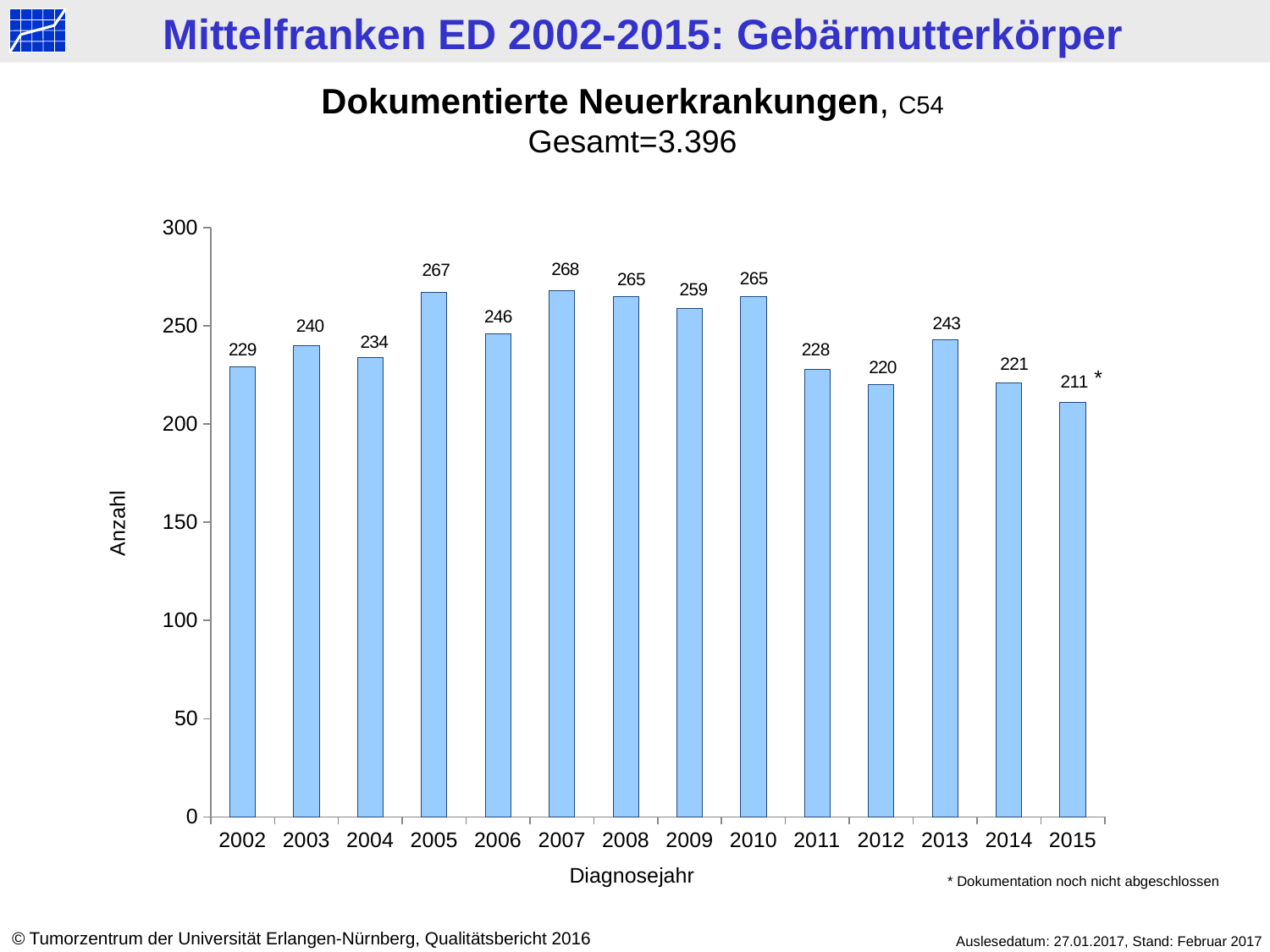

Dokumentierte Neuerkrankungen, C54
Gesamt=3.396

### Chart

| Category | Datenreihe 1 |
|---|---|
| 2002 | 229.0 |
| 2003 | 240.0 |
| 2004 | 234.0 |
| 2005 | 267.0 |
| 2006 | 246.0 |
| 2007 | 268.0 |
| 2008 | 265.0 |
| 2009 | 259.0 |
| 2010 | 265.0 |
| 2011 | 228.0 |
| 2012 | 220.0 |
| 2013 | 243.0 |
| 2014 | 221.0 |
| 2015 | 211.0 |
*
Anzahl
Diagnosejahr
* Dokumentation noch nicht abgeschlossen